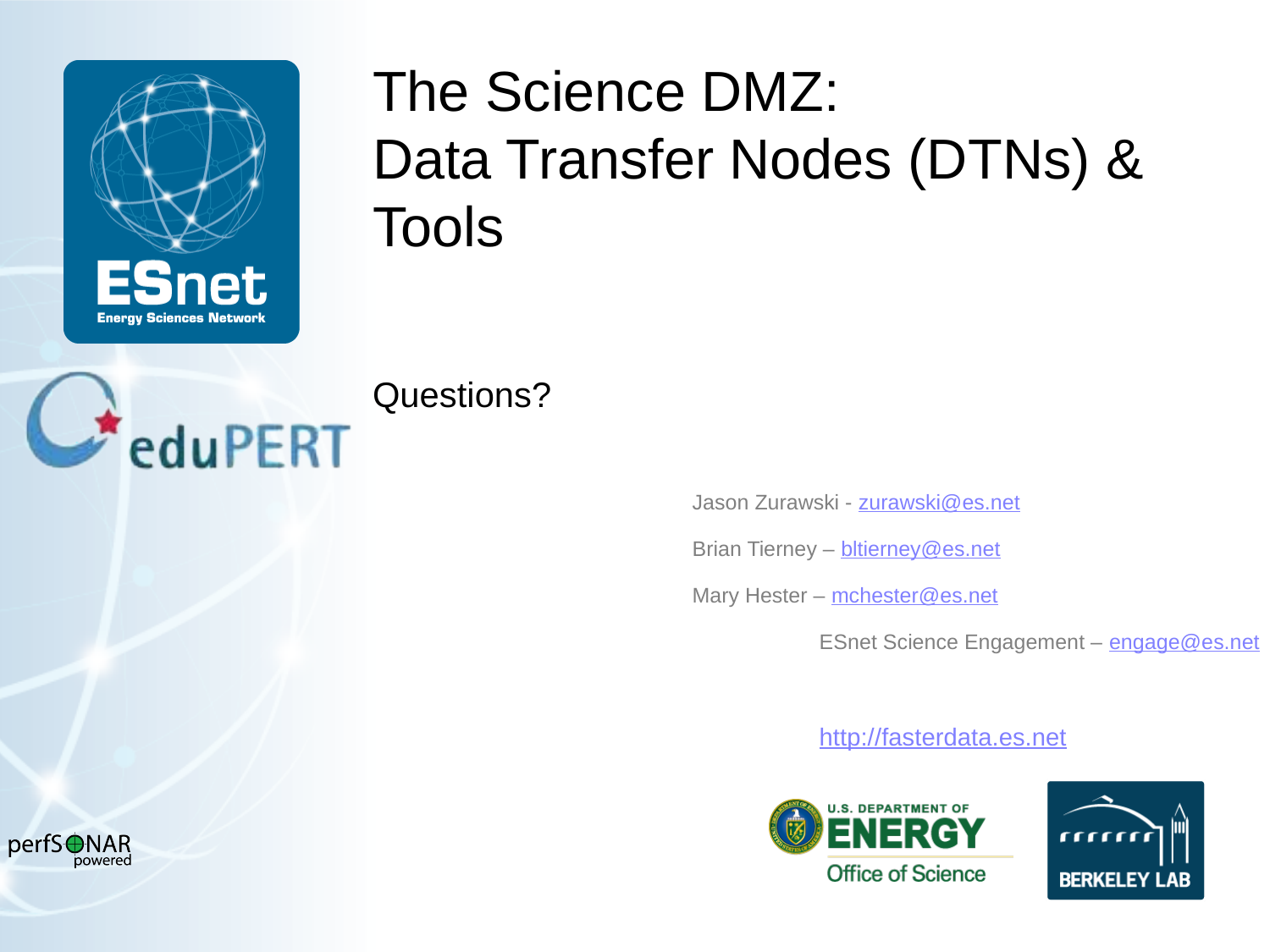

# The Science DMZ: Data Transfer Nodes (DTNs) & Tools
Questions?
Jason Zurawski - zurawski@es.net
Brian Tierney – bltierney@es.net
Mary Hester – mchester@es.net
	ESnet Science Engagement – engage@es.net

	http://fasterdata.es.net